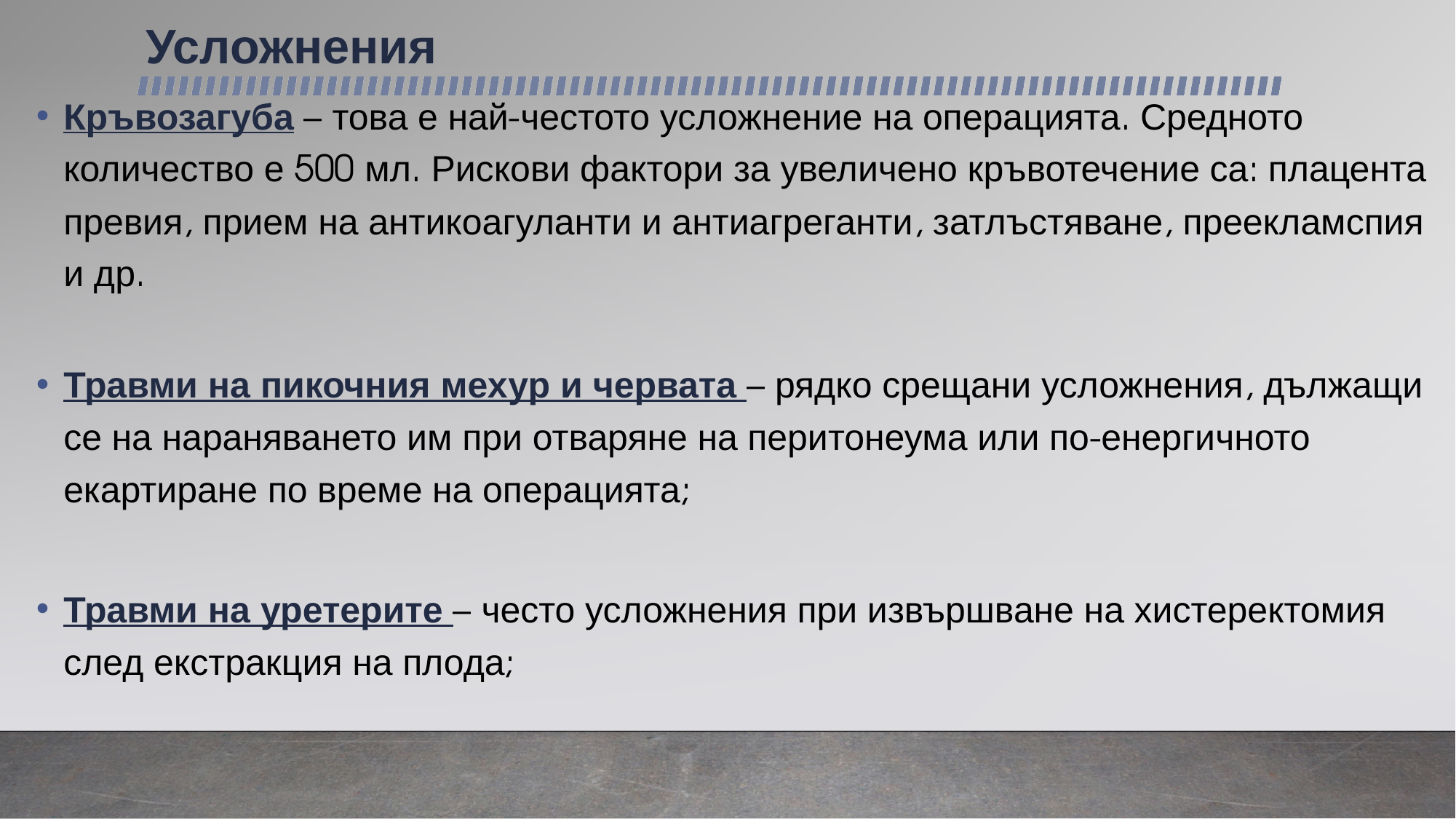

# Усложнения
Кръвозагуба – това е най-честото усложнение на операцията. Средното количество е 500 мл. Рискови фактори за увеличено кръвотечение са: плацента превия, прием на антикоагуланти и антиагреганти, затлъстяване, преекламспия и др.
Травми на пикочния мехур и червата – рядко срещани усложнения, дължащи се на нараняването им при отваряне на перитонеума или по-енергичното екартиране по време на операцията;
Травми на уретерите – често усложнения при извършване на хистеректомия след екстракция на плода;